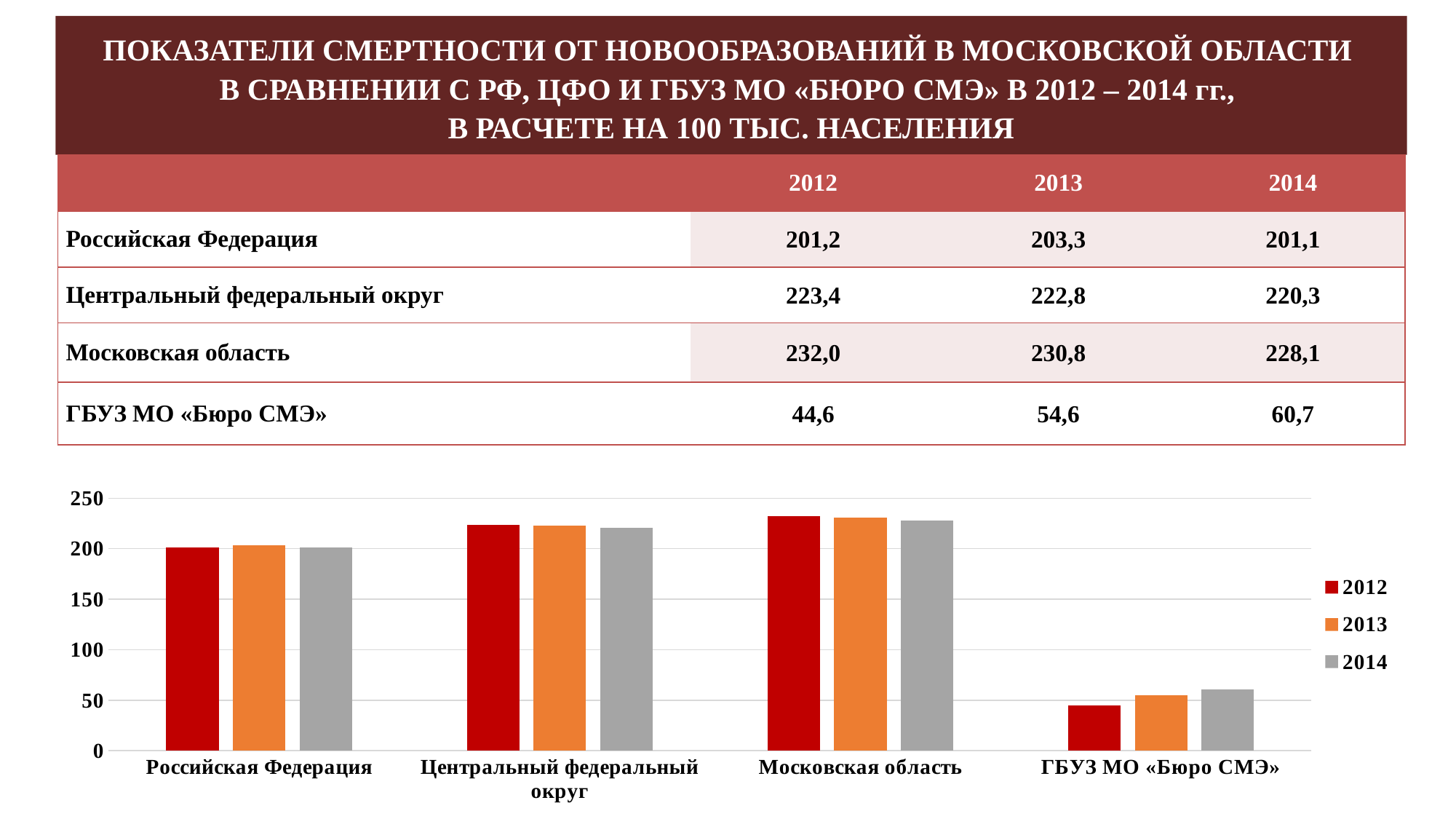

# ПОКАЗАТЕЛИ СМЕРТНОСТИ ОТ НОВООБРАЗОВАНИЙ В МОСКОВСКОЙ ОБЛАСТИ В СРАВНЕНИИ С РФ, ЦФО И ГБУЗ МО «БЮРО СМЭ» В 2012 – 2014 гг., В РАСЧЕТЕ НА 100 ТЫС. НАСЕЛЕНИЯ
|  | 2012 | 2013 | 2014 |
| --- | --- | --- | --- |
| Российская Федерация | 201,2 | 203,3 | 201,1 |
| Центральный федеральный округ | 223,4 | 222,8 | 220,3 |
| Московская область | 232,0 | 230,8 | 228,1 |
| ГБУЗ МО «Бюро СМЭ» | 44,6 | 54,6 | 60,7 |

### Chart

| Category | 2012 | 2013 | 2014 |
|---|---|---|---|
| Российская Федерация | 201.2 | 203.3 | 201.1 |
| Центральный федеральный округ | 223.4 | 222.8 | 220.3 |
| Московская область | 232.0 | 230.8 | 228.1 |
| ГБУЗ МО «Бюро СМЭ» | 44.6 | 54.6 | 60.7 |